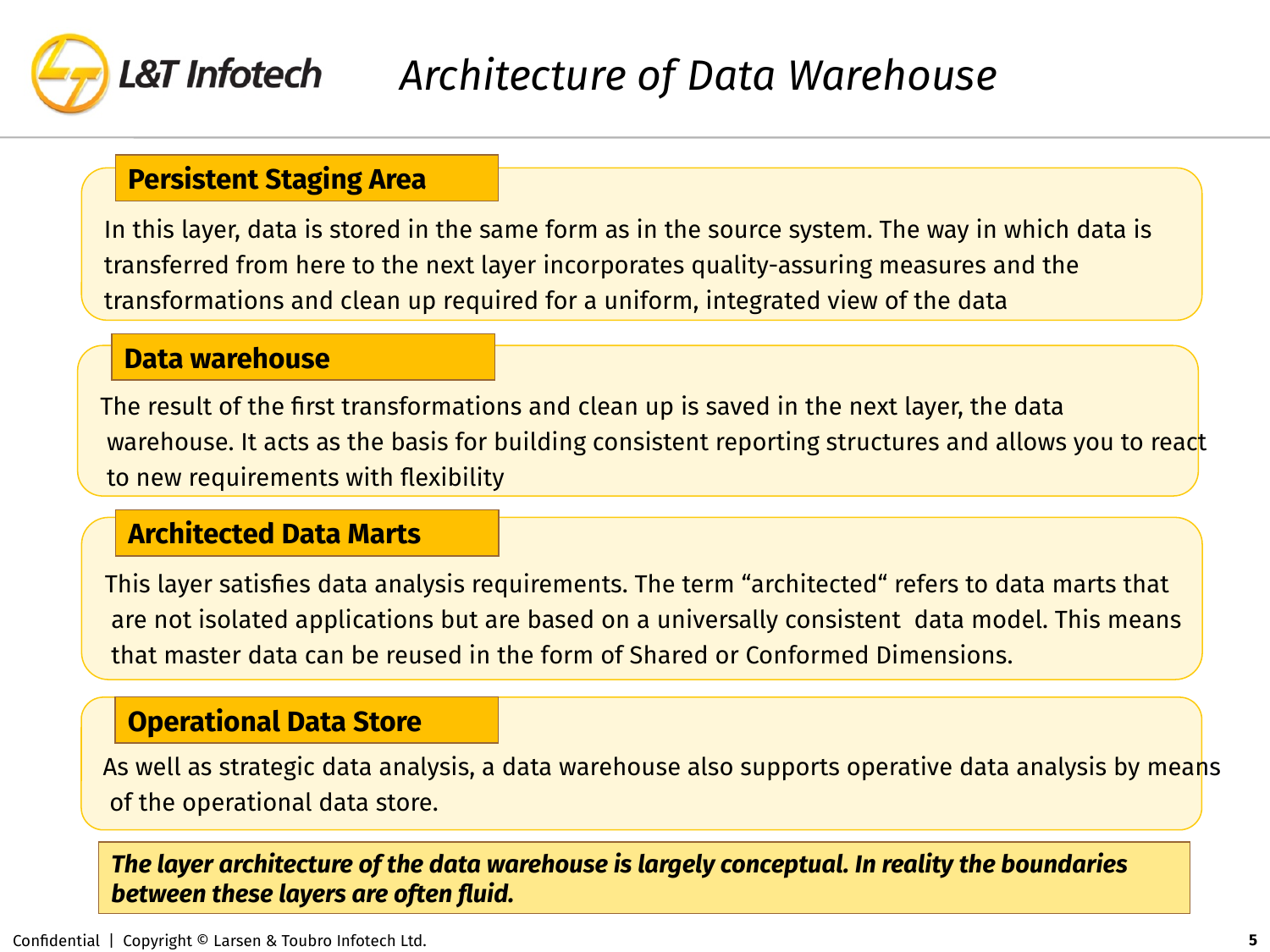

# Architecture of Data Warehouse
Persistent Staging Area

In this layer, data is stored in the same form as in the source system. The way in which data is
transferred from here to the next layer incorporates quality-assuring measures and the
transformations and clean up required for a uniform, integrated view of the data
Data warehouse

The result of the first transformations and clean up is saved in the next layer, the data
 warehouse. It acts as the basis for building consistent reporting structures and allows you to react
 to new requirements with flexibility
Architected Data Marts

This layer satisfies data analysis requirements. The term “architected“ refers to data marts that
 are not isolated applications but are based on a universally consistent  data model. This means
 that master data can be reused in the form of Shared or Conformed Dimensions.
Operational Data Store

As well as strategic data analysis, a data warehouse also supports operative data analysis by means
 of the operational data store.
The layer architecture of the data warehouse is largely conceptual. In reality the boundaries between these layers are often fluid.
5
Confidential  |  Copyright © Larsen & Toubro Infotech Ltd.